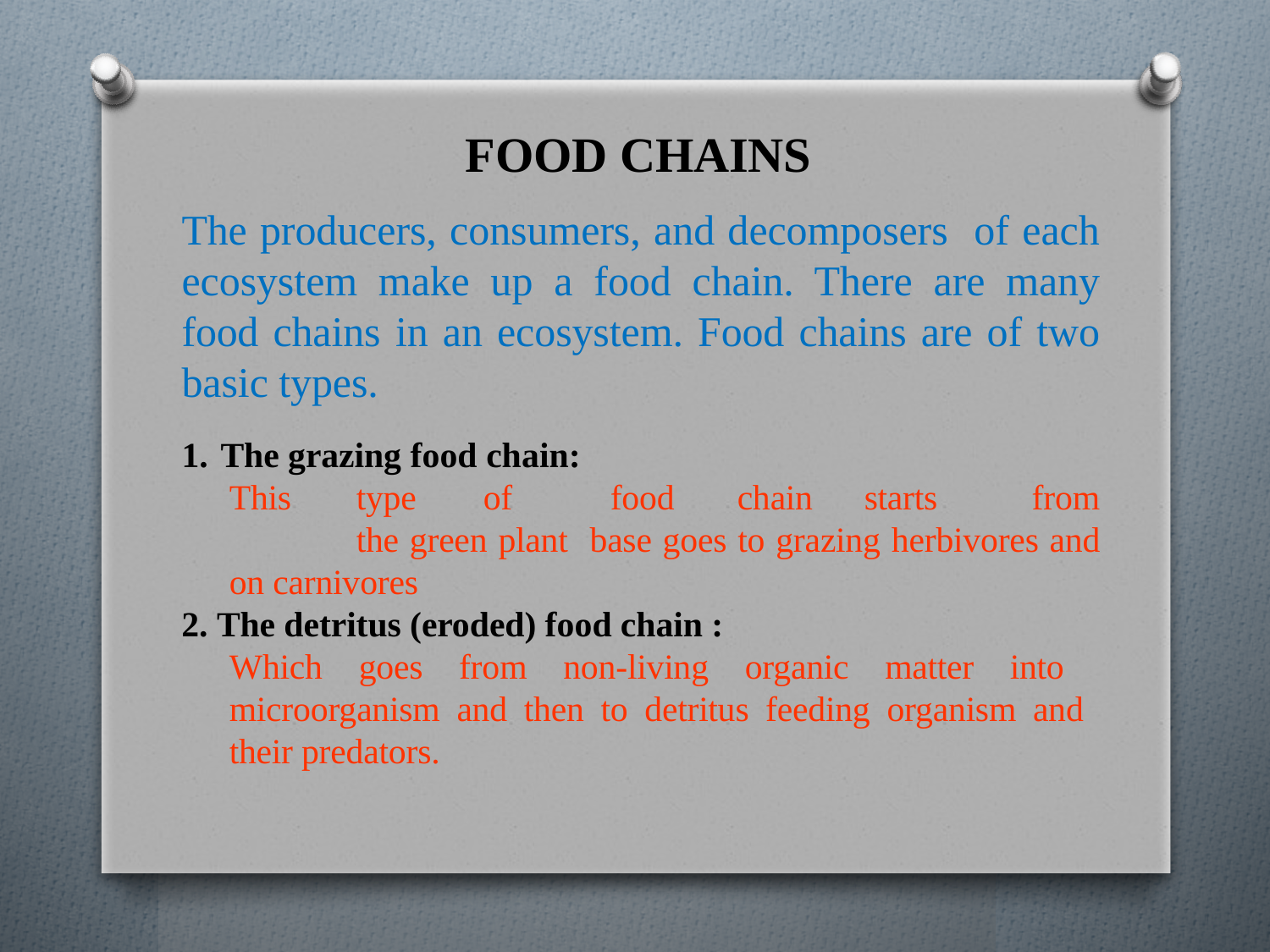

# FOOD CHAINS
The producers, consumers, and decomposers  of each ecosystem make up a food chain. There are many food chains in an ecosystem. Food chains are of two basic types.

The grazing food chain:
	This	type	of	food	chain	starts from	the green plant  base goes to grazing herbivores and on carnivores
The detritus (eroded) food chain :
	Which goes from non-living organic matter into  microorganism and then to detritus feeding organism and  their predators.